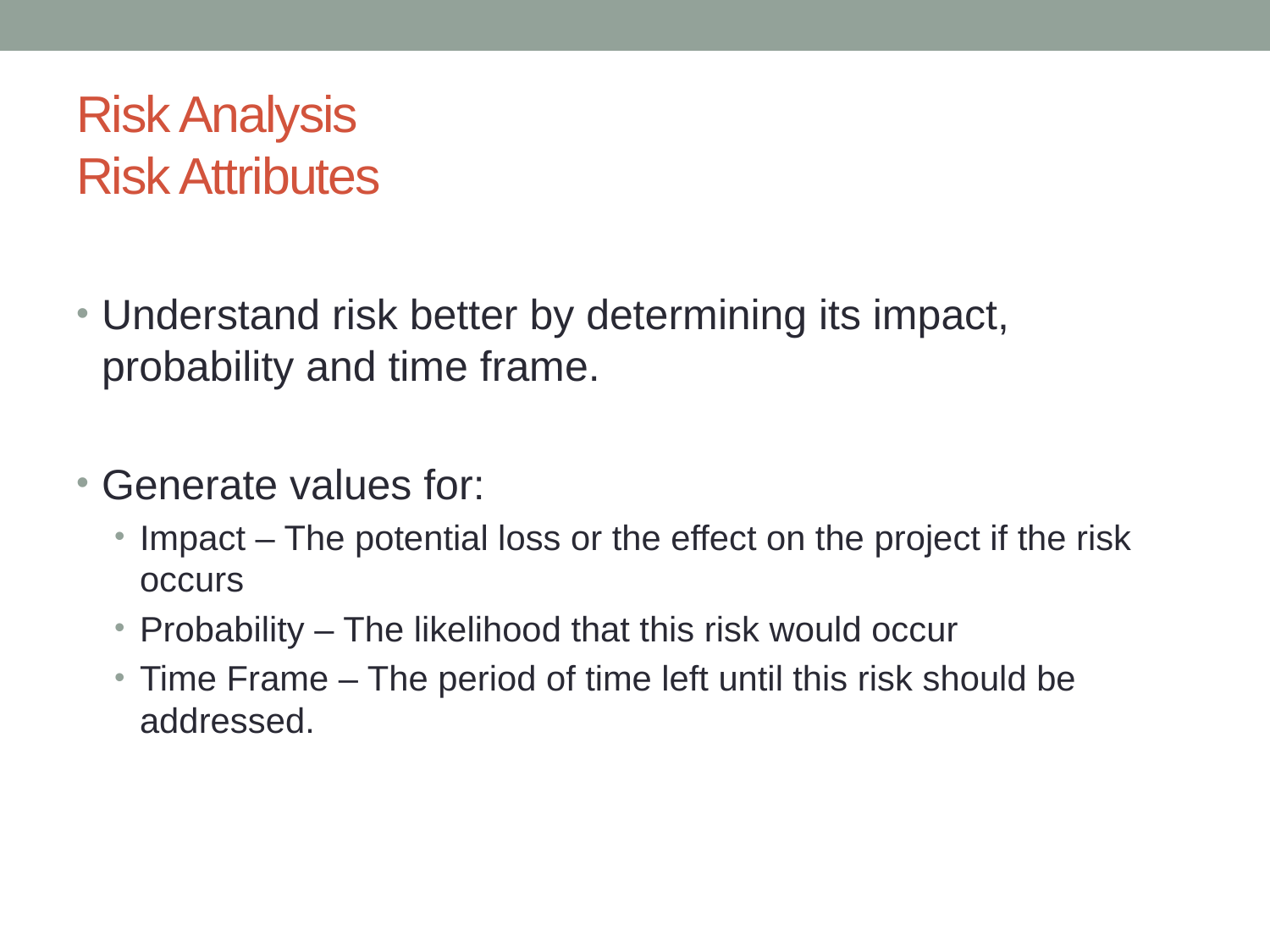

# Risk Analysis Risk Attributes

Understand risk better by determining its impact, probability and time frame.

Generate values for:
Impact – The potential loss or the effect on the project if the risk occurs
Probability – The likelihood that this risk would occur
Time Frame – The period of time left until this risk should be addressed.